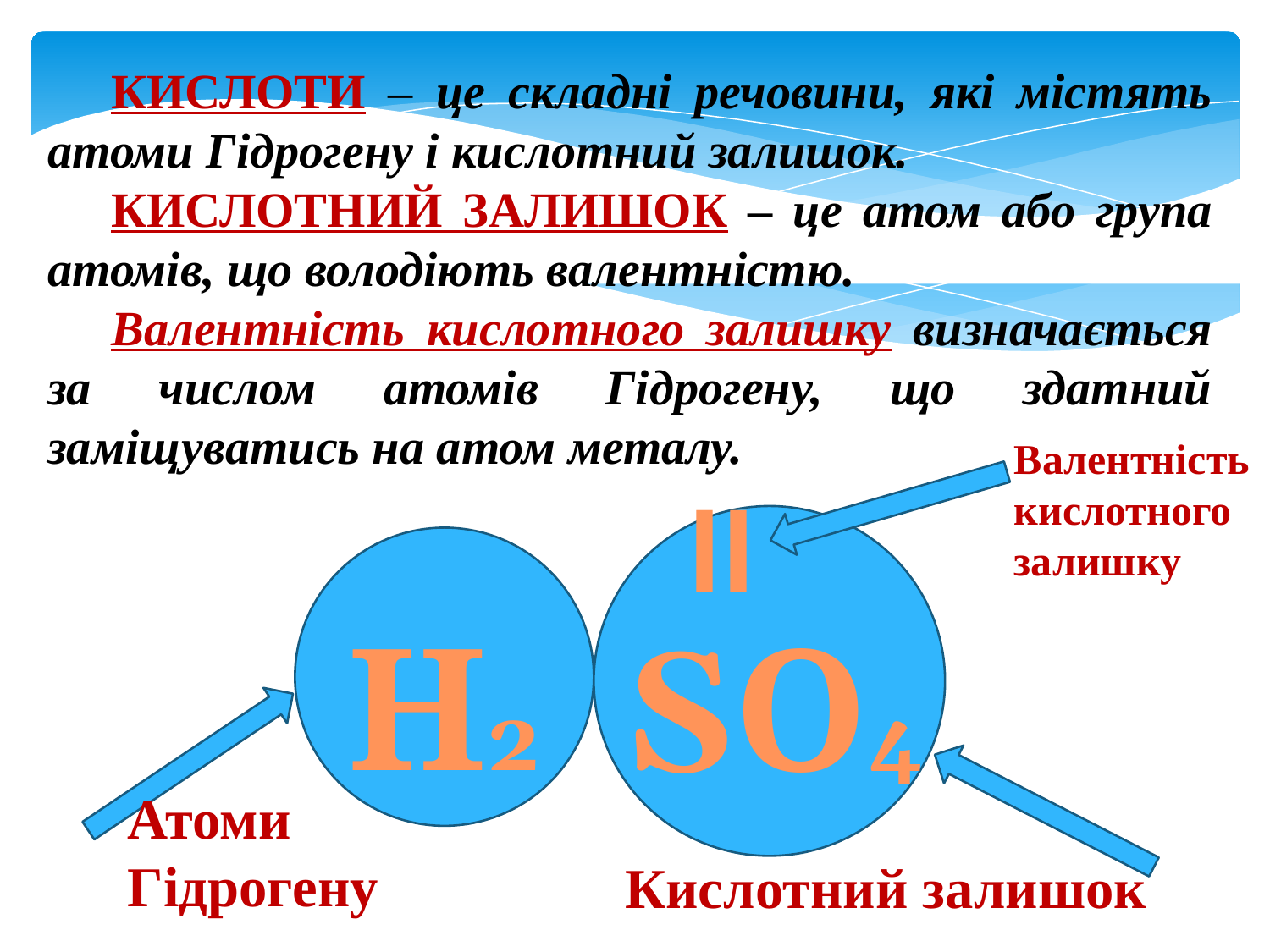

КИСЛОТИ – це складні речовини, які містять атоми Гідрогену і кислотний залишок.
КИСЛОТНИЙ ЗАЛИШОК – це атом або група атомів, що володіють валентністю.
Валентність кислотного залишку визначається за числом атомів Гідрогену, що здатний заміщуватись на атом металу.
Валентність
кислотного
залишку
II

Н2
SО4

Атоми Гідрогену

Кислотний залишок